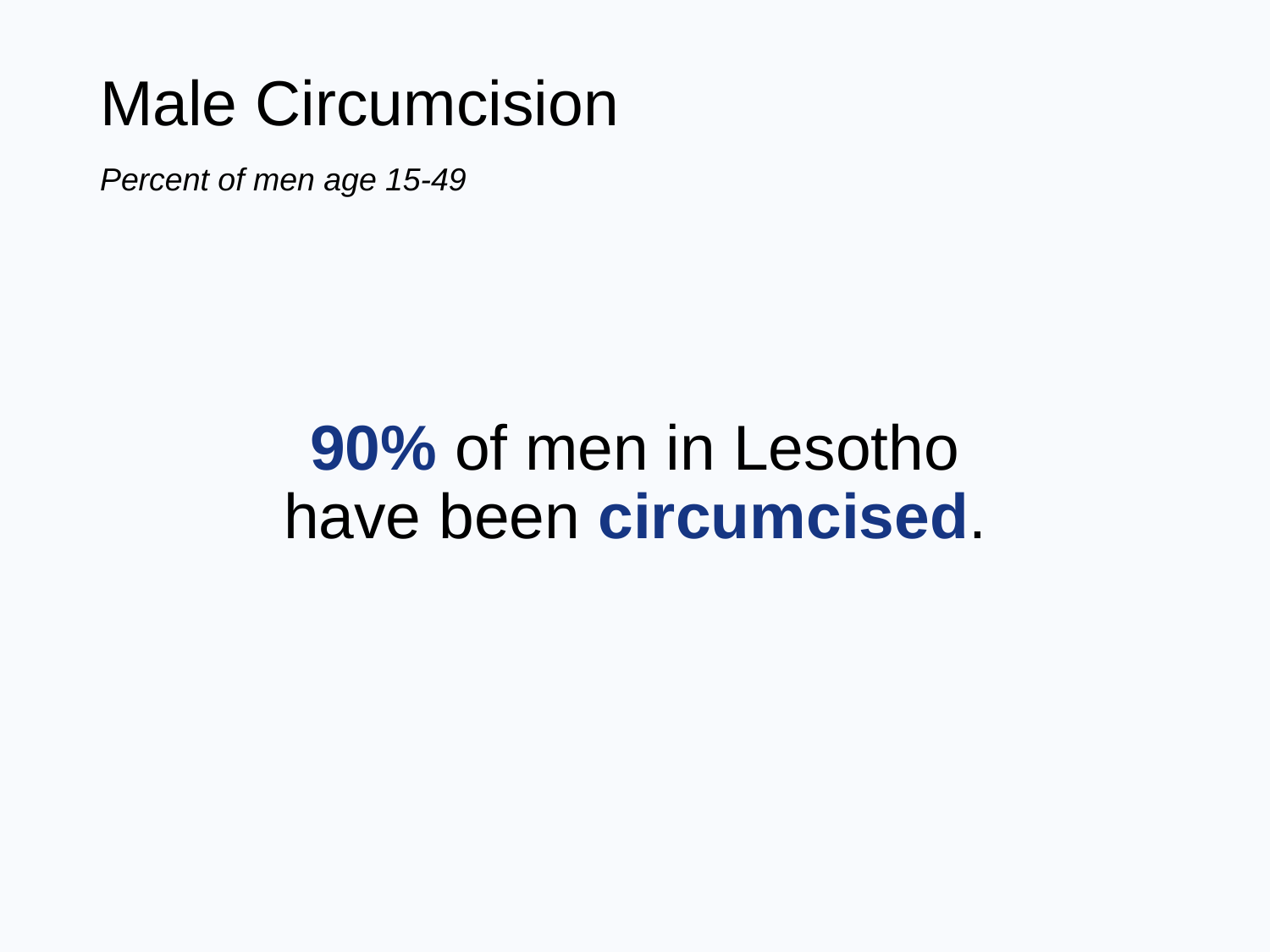

# Male Circumcision
Percent of men age 15-49
90% of men in Lesotho have been circumcised.